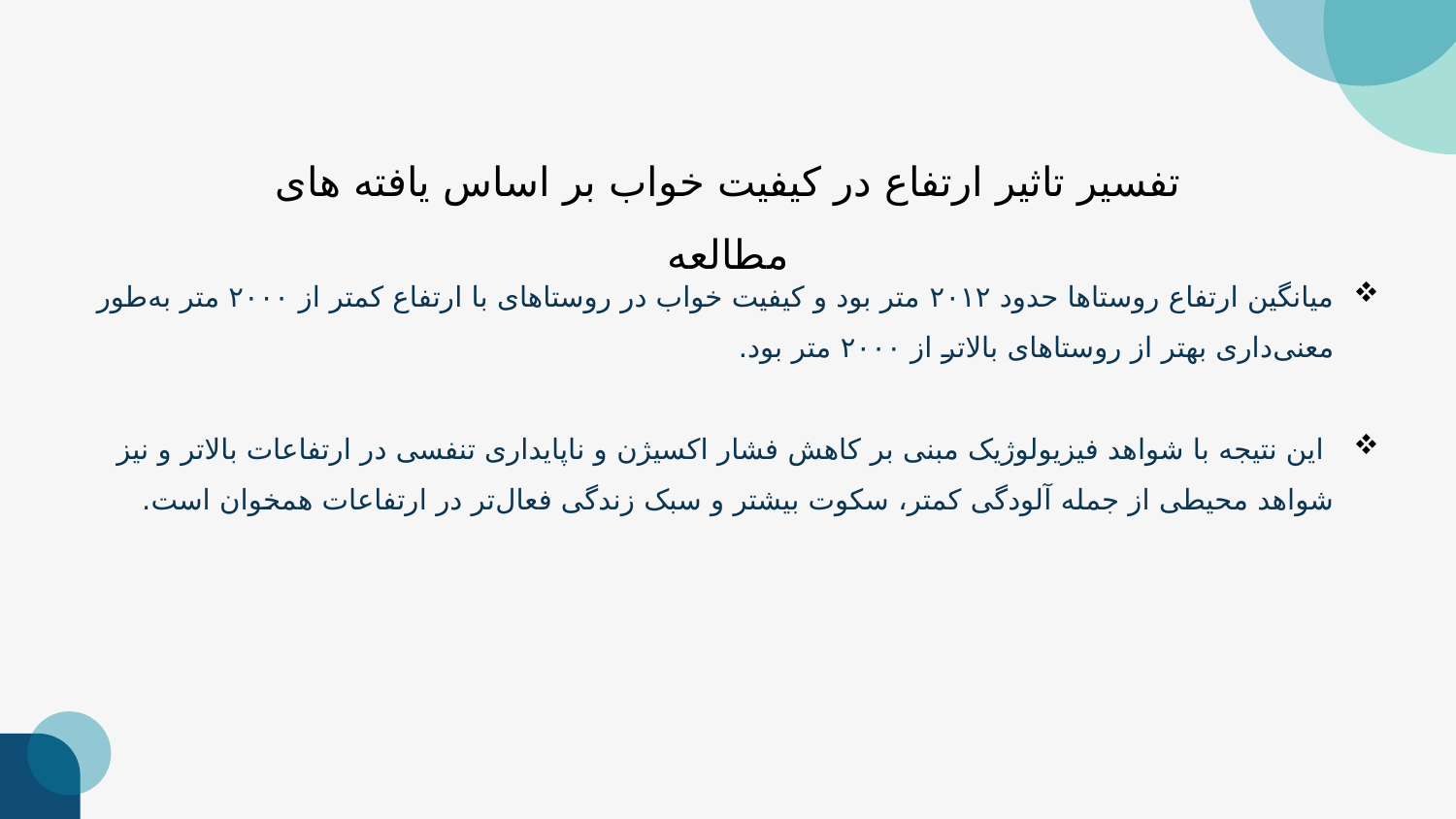

تفسیر تاثیر ارتفاع در کیفیت خواب بر اساس یافته های مطالعه
میانگین ارتفاع روستاها حدود ۲۰۱۲ متر بود و کیفیت خواب در روستاهای با ارتفاع کمتر از ۲۰۰۰ متر به‌طور معنی‌داری بهتر از روستاهای بالاتر از ۲۰۰۰ متر بود.

 این نتیجه با شواهد فیزیولوژیک مبنی بر کاهش فشار اکسیژن و ناپایداری تنفسی در ارتفاعات بالاتر و نیز شواهد محیطی از جمله آلودگی کمتر، سکوت بیشتر و سبک زندگی فعال‌تر در ارتفاعات همخوان است.